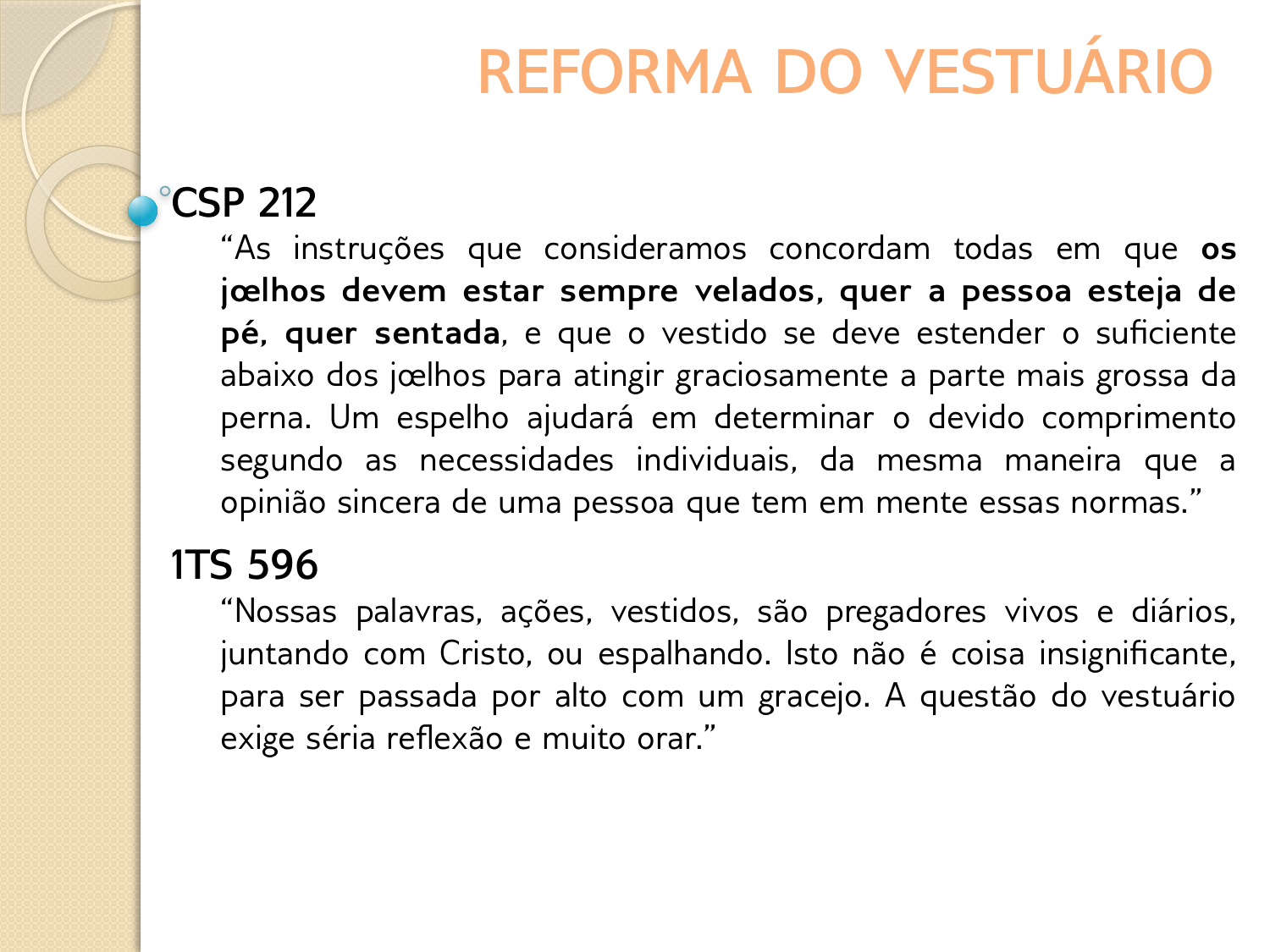

REFORMA DO VESTUÁRIO
CSP 212
“As instruções que consideramos concordam todas em que os joelhos devem estar sempre velados, quer a pessoa esteja de pé, quer sentada, e que o vestido se deve estender o suficiente abaixo dos joelhos para atingir graciosamente a parte mais grossa da perna. Um espelho ajudará em determinar o devido comprimento segundo as necessidades individuais, da mesma maneira que a opinião sincera de uma pessoa que tem em mente essas normas.”
1TS 596
“Nossas palavras, ações, vestidos, são pregadores vivos e diários, juntando com Cristo, ou espalhando. Isto não é coisa insignificante, para ser passada por alto com um gracejo. A questão do vestuário exige séria reflexão e muito orar.”